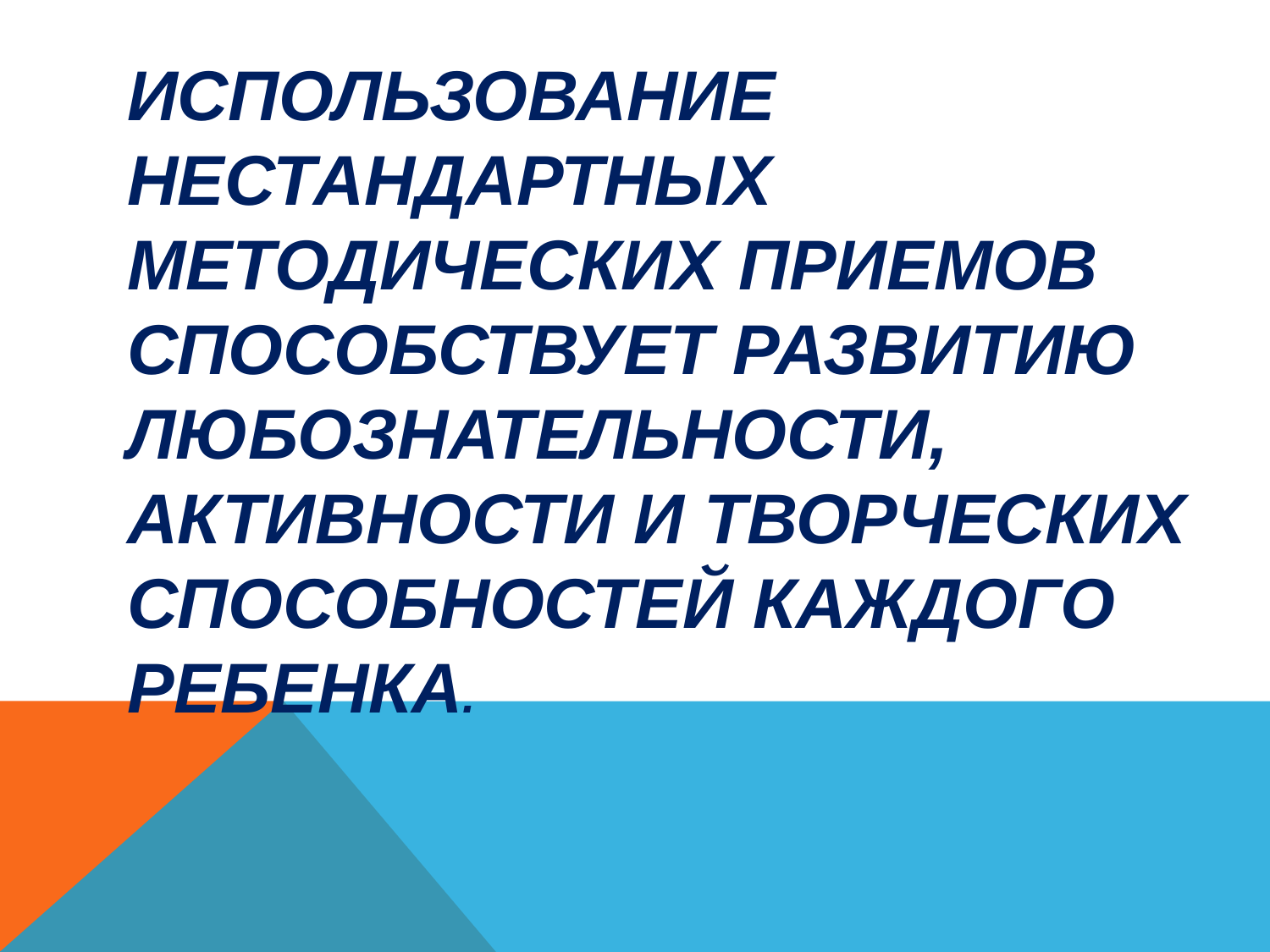

# Использование нестандартных методических приемов способствует развитию любознательности, активности и творческих способностей каждого ребенка.